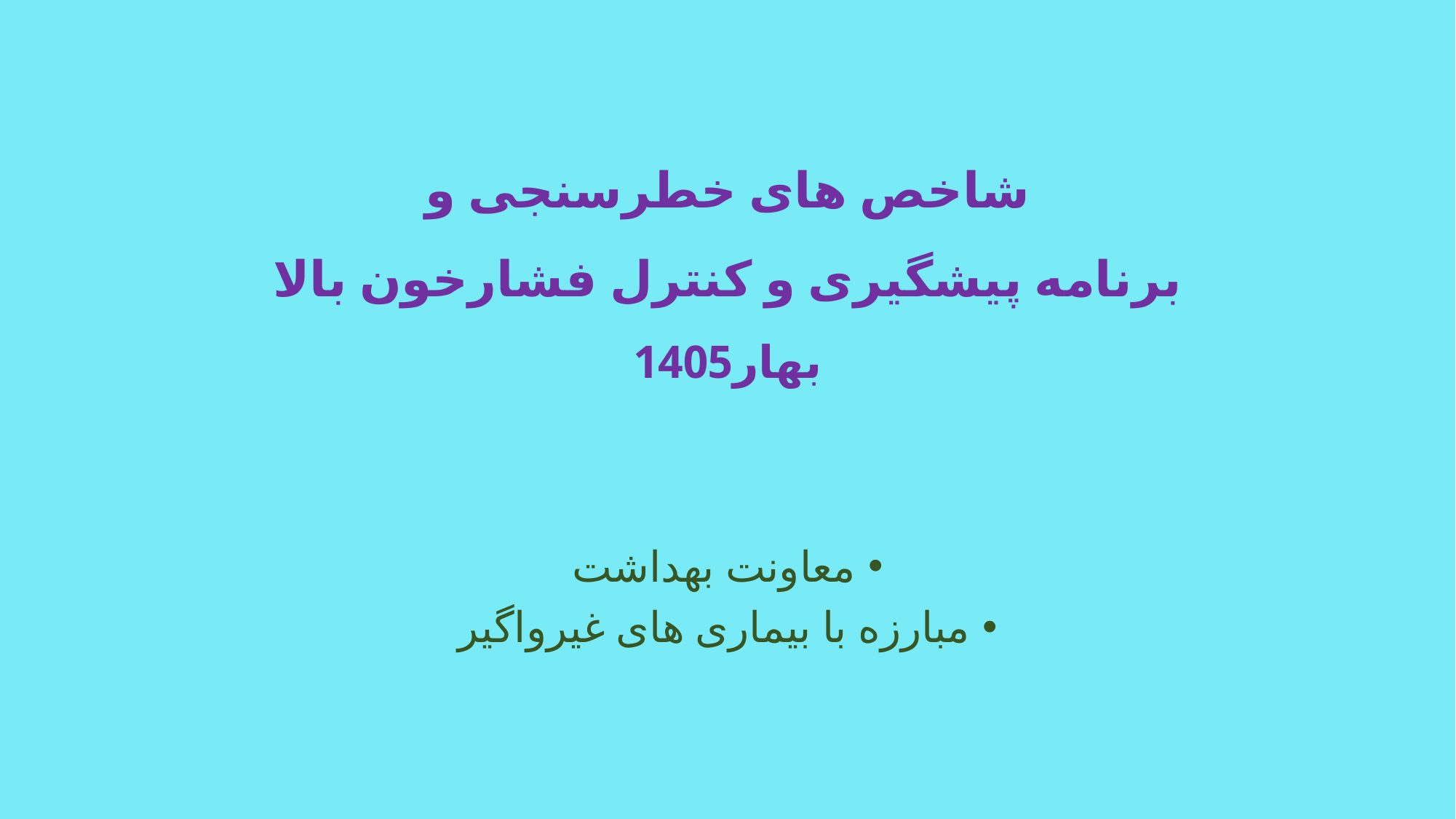

# شاخص های خطرسنجی و برنامه پیشگیری و کنترل فشارخون بالا بهار1405
معاونت بهداشت
مبارزه با بیماری های غیرواگیر